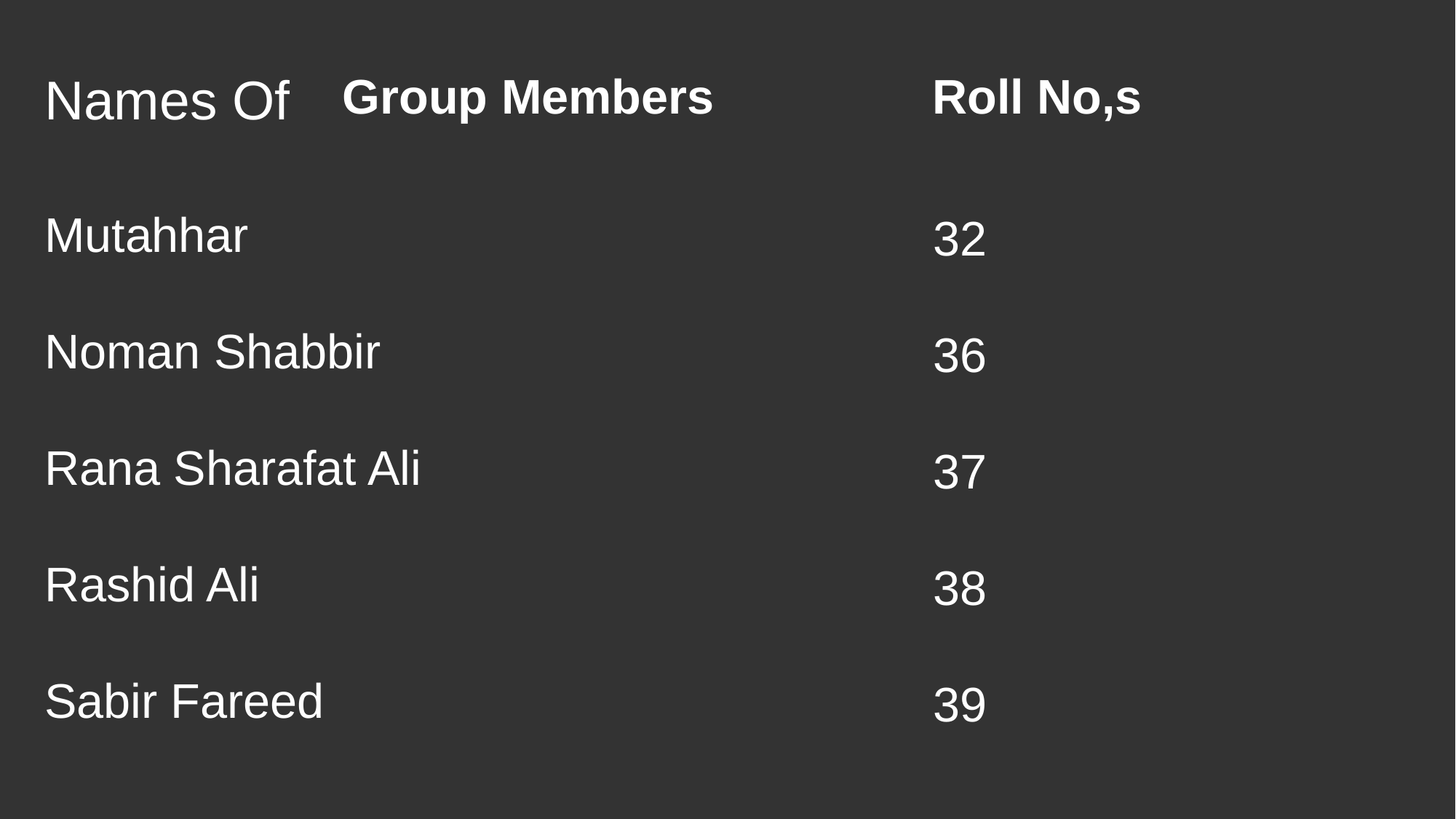

Names Of
Roll No,s
Group Members
Mutahhar

Noman Shabbir

Rana Sharafat Ali

Rashid Ali

Sabir Fareed
32

36

37

38

39